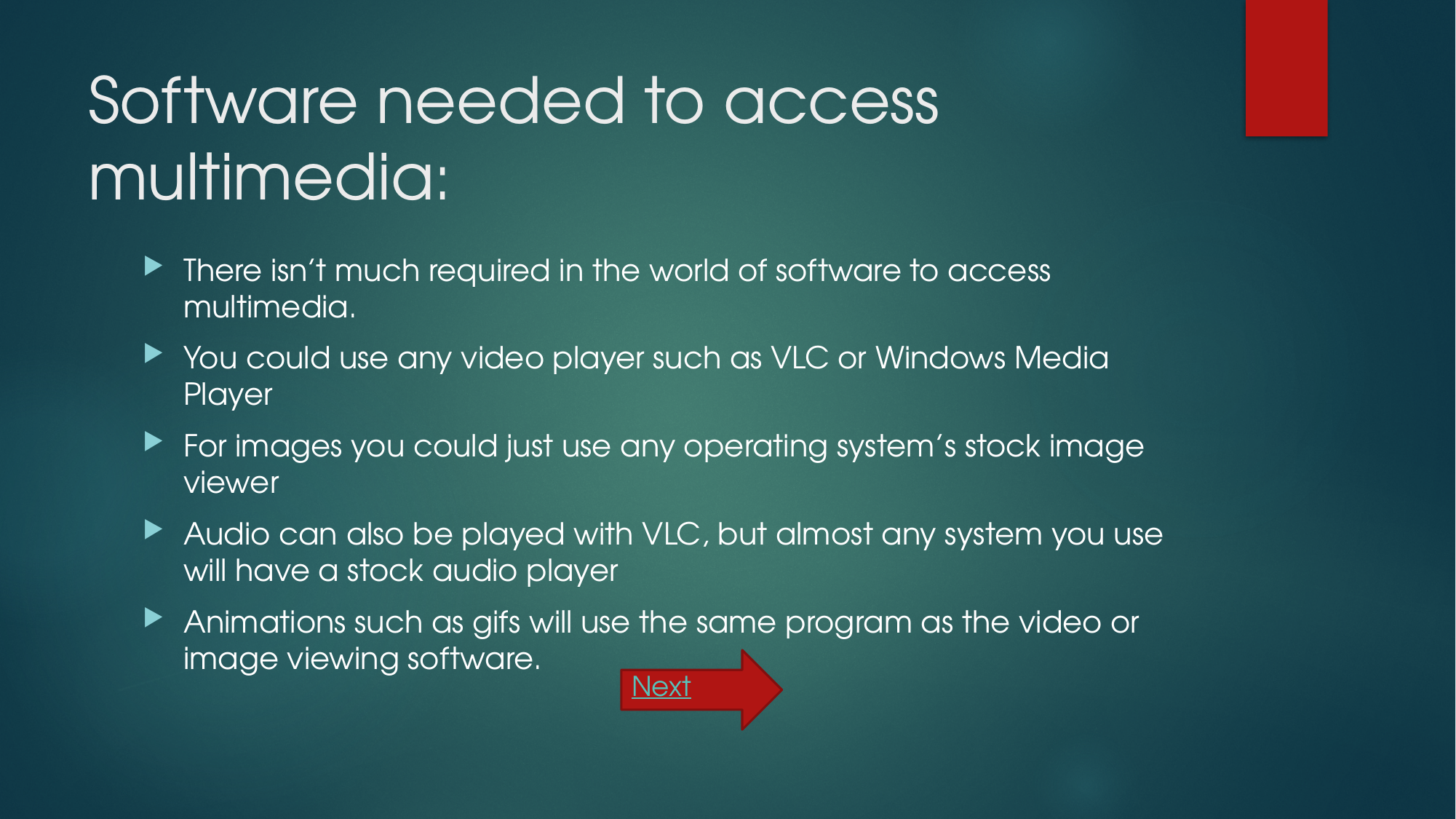

# Software needed to access multimedia:
There isn’t much required in the world of software to access multimedia.
You could use any video player such as VLC or Windows Media Player
For images you could just use any operating system’s stock image viewer
Audio can also be played with VLC, but almost any system you use will have a stock audio player
Animations such as gifs will use the same program as the video or image viewing software.

Next